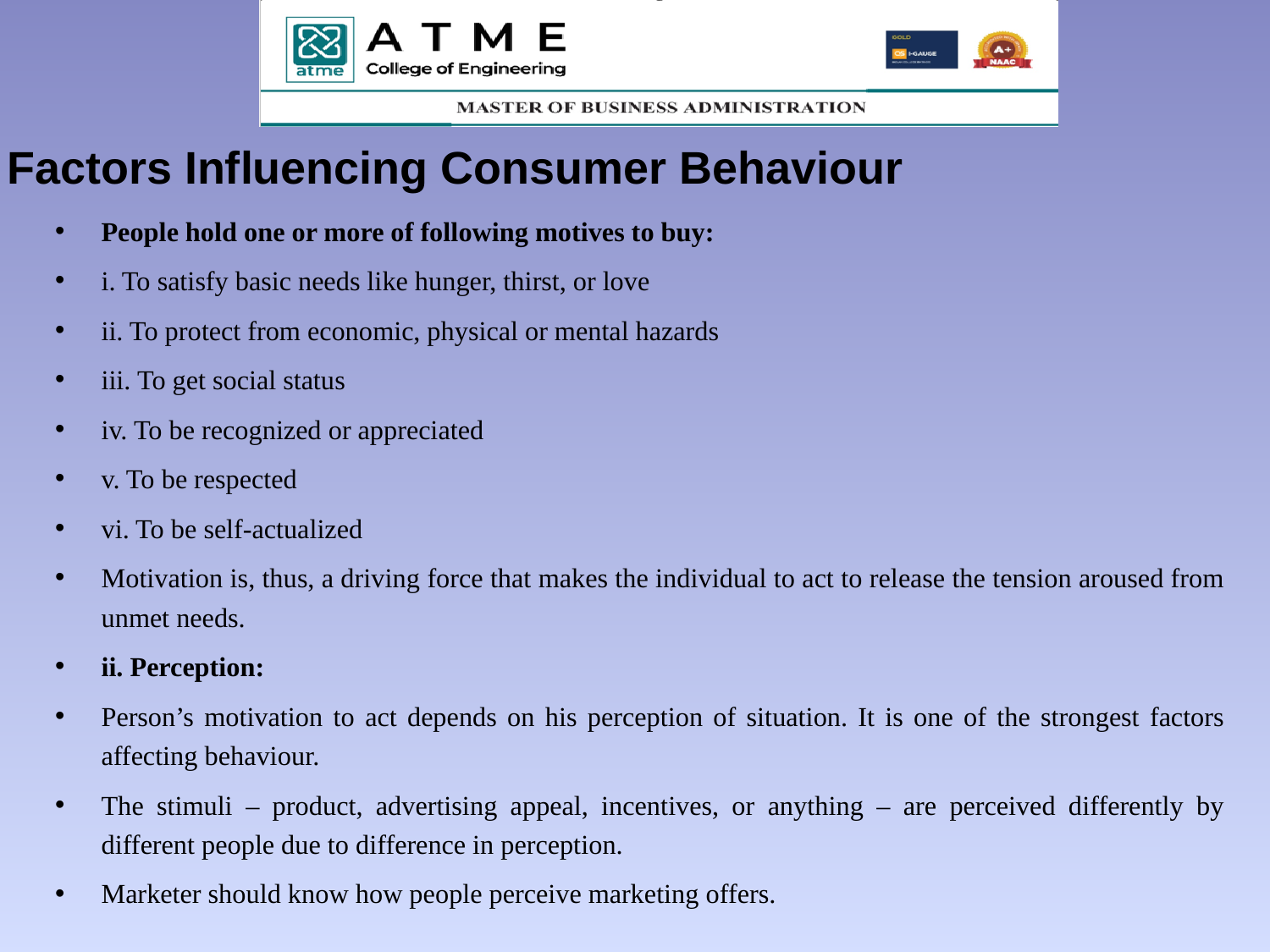

# Factors Influencing Consumer Behaviour
People hold one or more of following motives to buy:
i. To satisfy basic needs like hunger, thirst, or love
ii. To protect from economic, physical or mental hazards
iii. To get social status
iv. To be recognized or appreciated
v. To be respected
vi. To be self-actualized
Motivation is, thus, a driving force that makes the individual to act to release the tension aroused from unmet needs.
ii. Perception:
Person’s motivation to act depends on his perception of situation. It is one of the strongest factors affecting behaviour.
The stimuli – product, advertising appeal, incentives, or anything – are perceived differently by different people due to difference in perception.
Marketer should know how people perceive marketing offers.